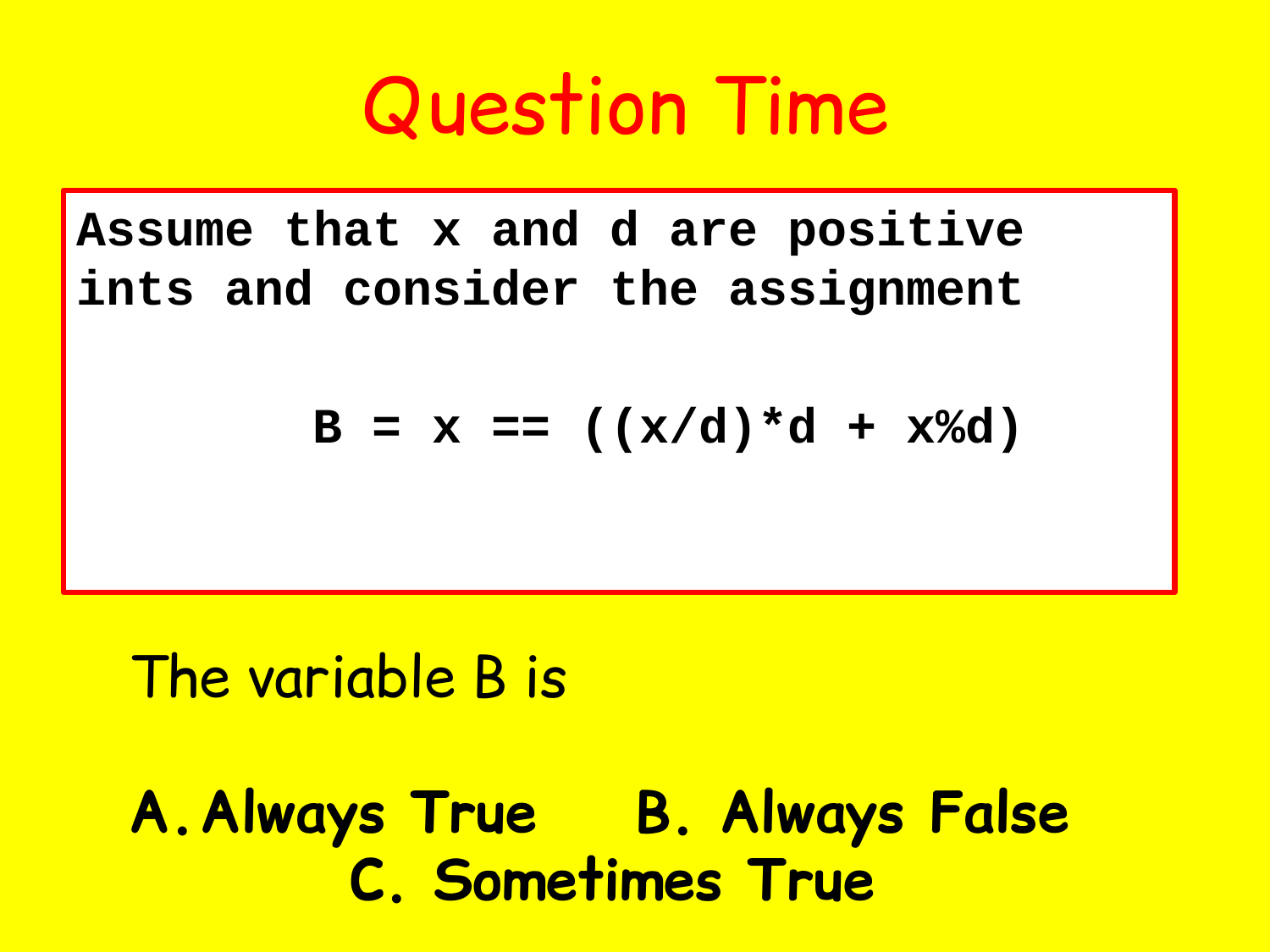

# Question Time
Assume that x and d are positive ints and consider the assignment

        B = x == ((x/d)*d + x%d)

The variable B is

Always True    B. Always False
         C. Sometimes True